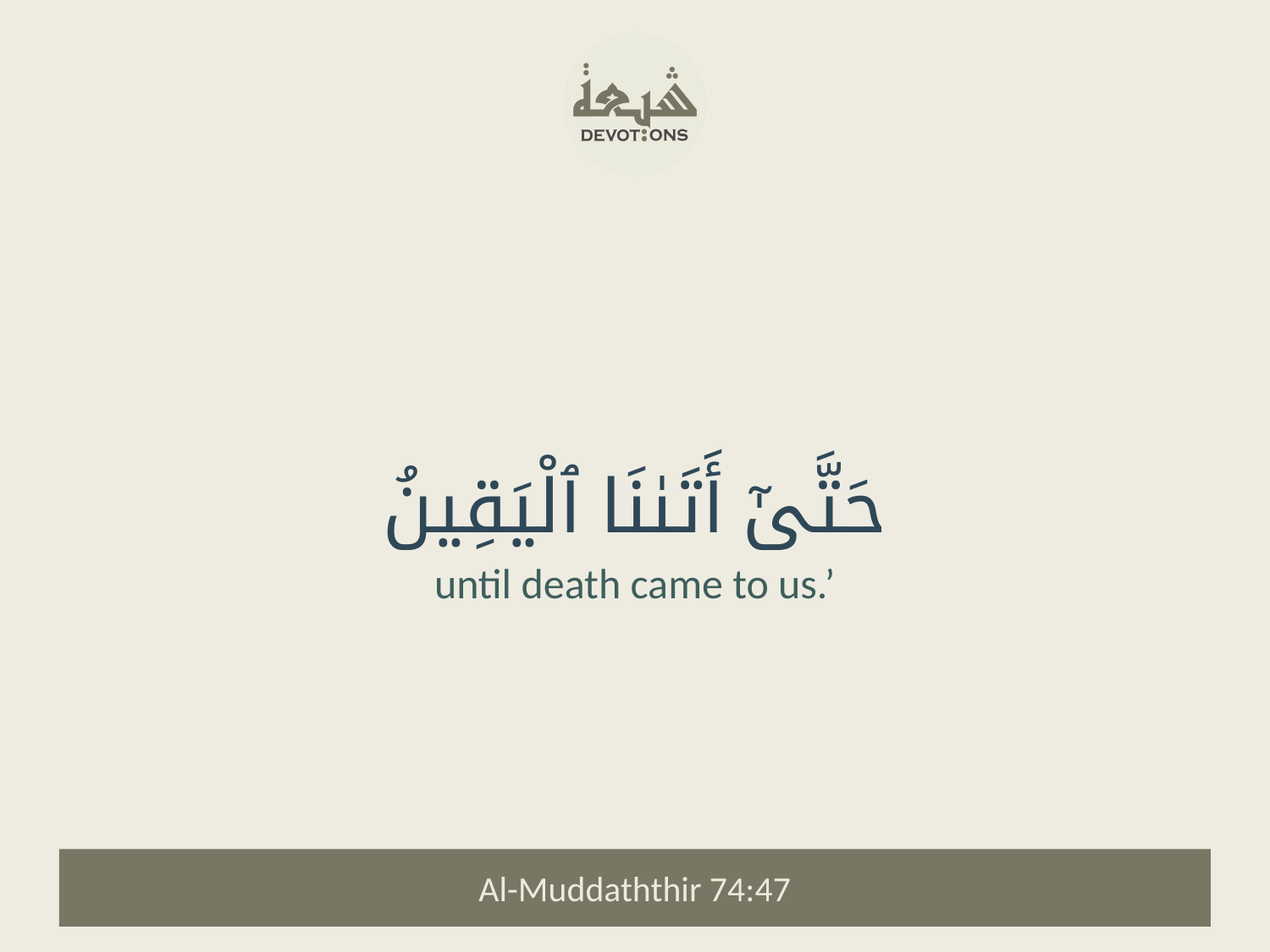

حَتَّىٰٓ أَتَىٰنَا ٱلْيَقِينُ
until death came to us.’
Al-Muddaththir 74:47